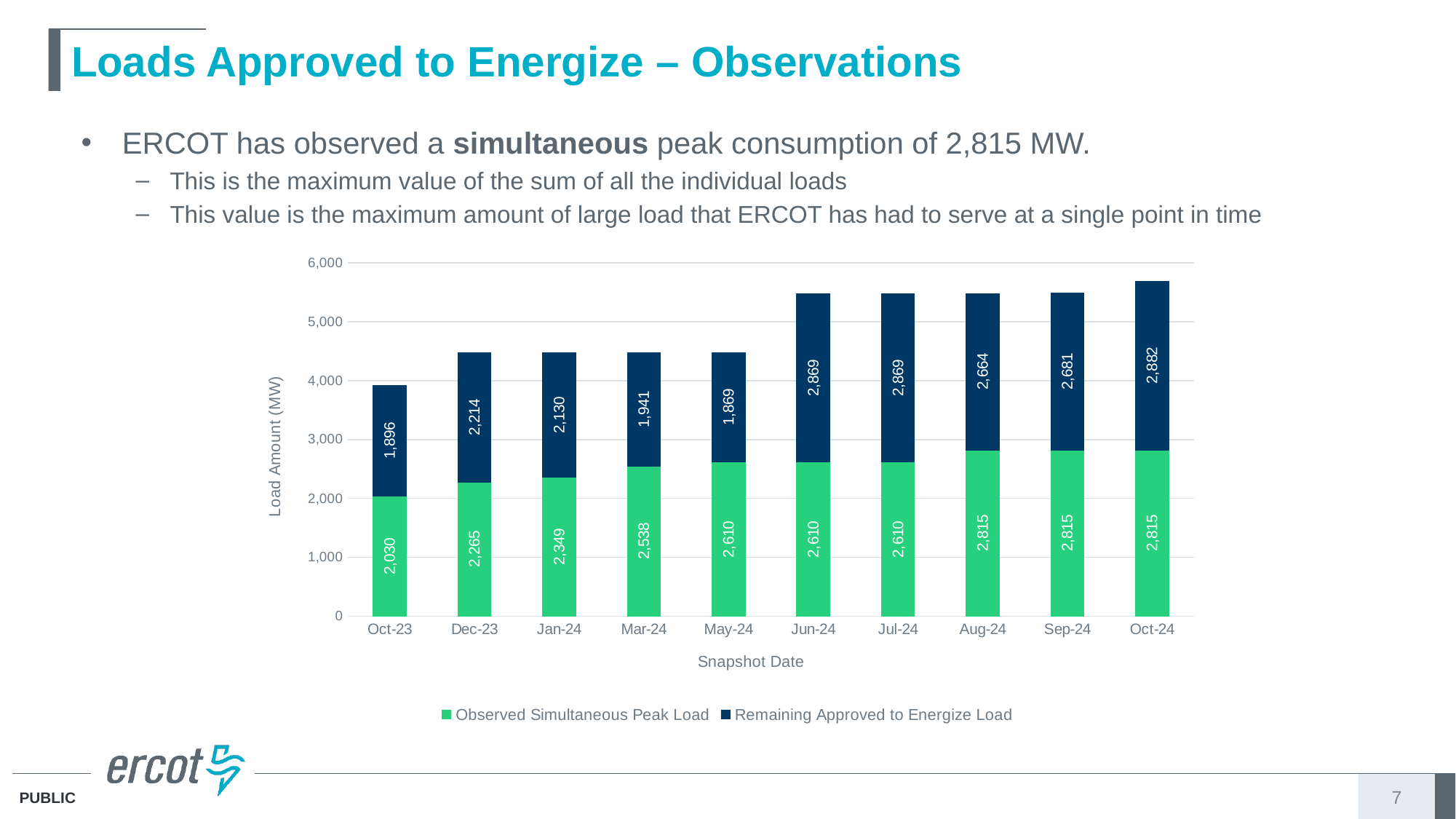

# Loads Approved to Energize – Observations
ERCOT has observed a simultaneous peak consumption of 2,815 MW.
This is the maximum value of the sum of all the individual loads
This value is the maximum amount of large load that ERCOT has had to serve at a single point in time

### Chart

| Category | Observed Simultaneous Peak Load | Remaining Approved to Energize Load |
|---|---|---|
| 45200 | 2030.0 | 1896.0 |
| 45261 | 2265.0 | 2214.0 |
| 45292 | 2349.0 | 2130.0 |
| 45352 | 2537.8 | 1941.1999999999998 |
| 45414 | 2610.0 | 1869.0 |
| 45446 | 2610.0 | 2869.0 |
| 45481 | 2610.0 | 2869.0 |
| 45512 | 2815.0 | 2664.0 |
| 45543 | 2815.0 | 2681.0 |
| 45573 | 2815.0 | 2882.0 |
7